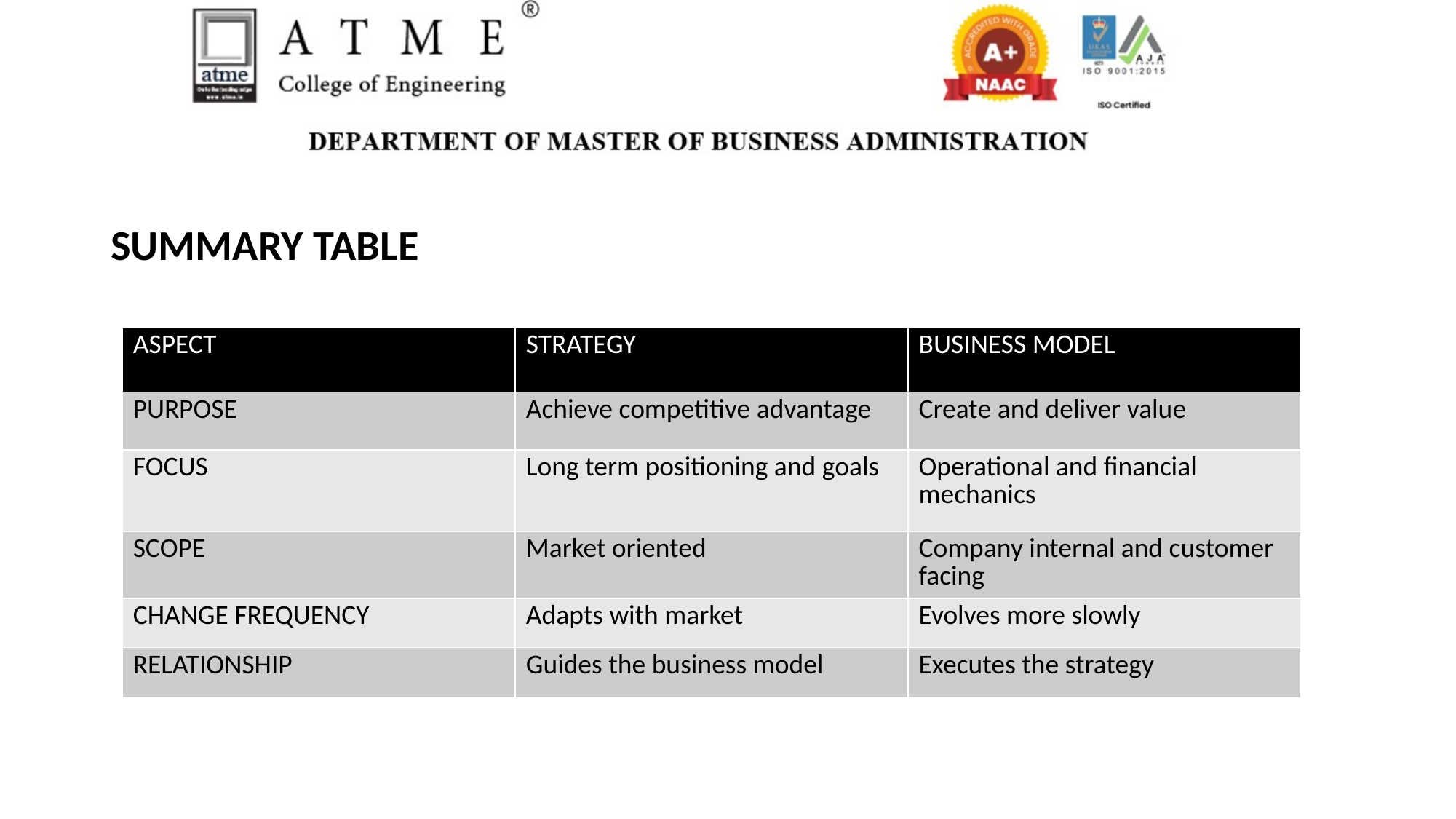

SUMMARY TABLE

| ASPECT | STRATEGY | BUSINESS MODEL |
| --- | --- | --- |
| PURPOSE | Achieve competitive advantage | Create and deliver value |
| FOCUS | Long term positioning and goals | Operational and financial mechanics |
| SCOPE | Market oriented | Company internal and customer facing |
| CHANGE FREQUENCY | Adapts with market | Evolves more slowly |
| RELATIONSHIP | Guides the business model | Executes the strategy |